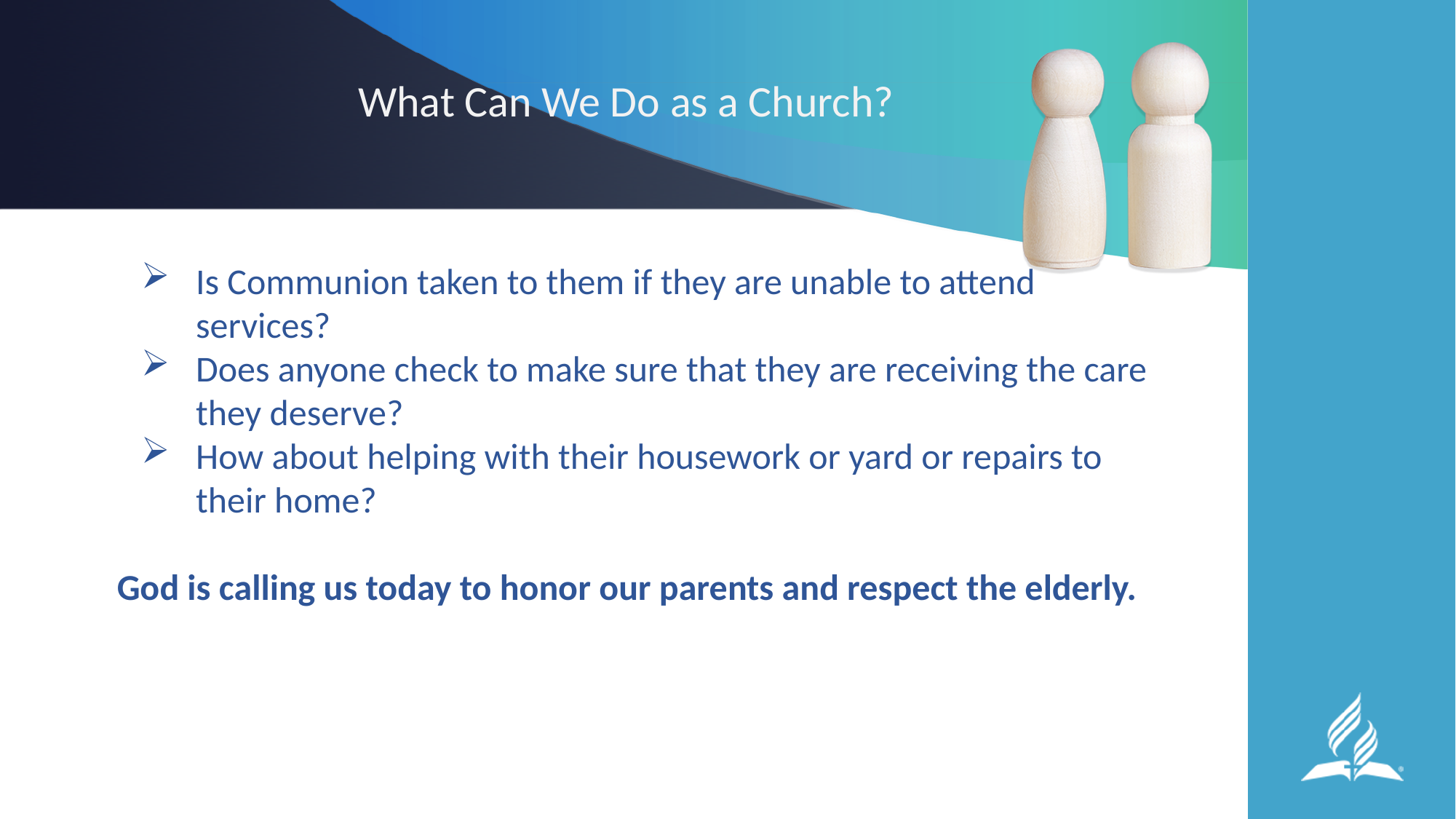

# What Can We Do as a Church?

Is Communion taken to them if they are unable to attend services?
Does anyone check to make sure that they are receiving the care they deserve?
How about helping with their housework or yard or repairs to their home?

God is calling us today to honor our parents and respect the elderly.